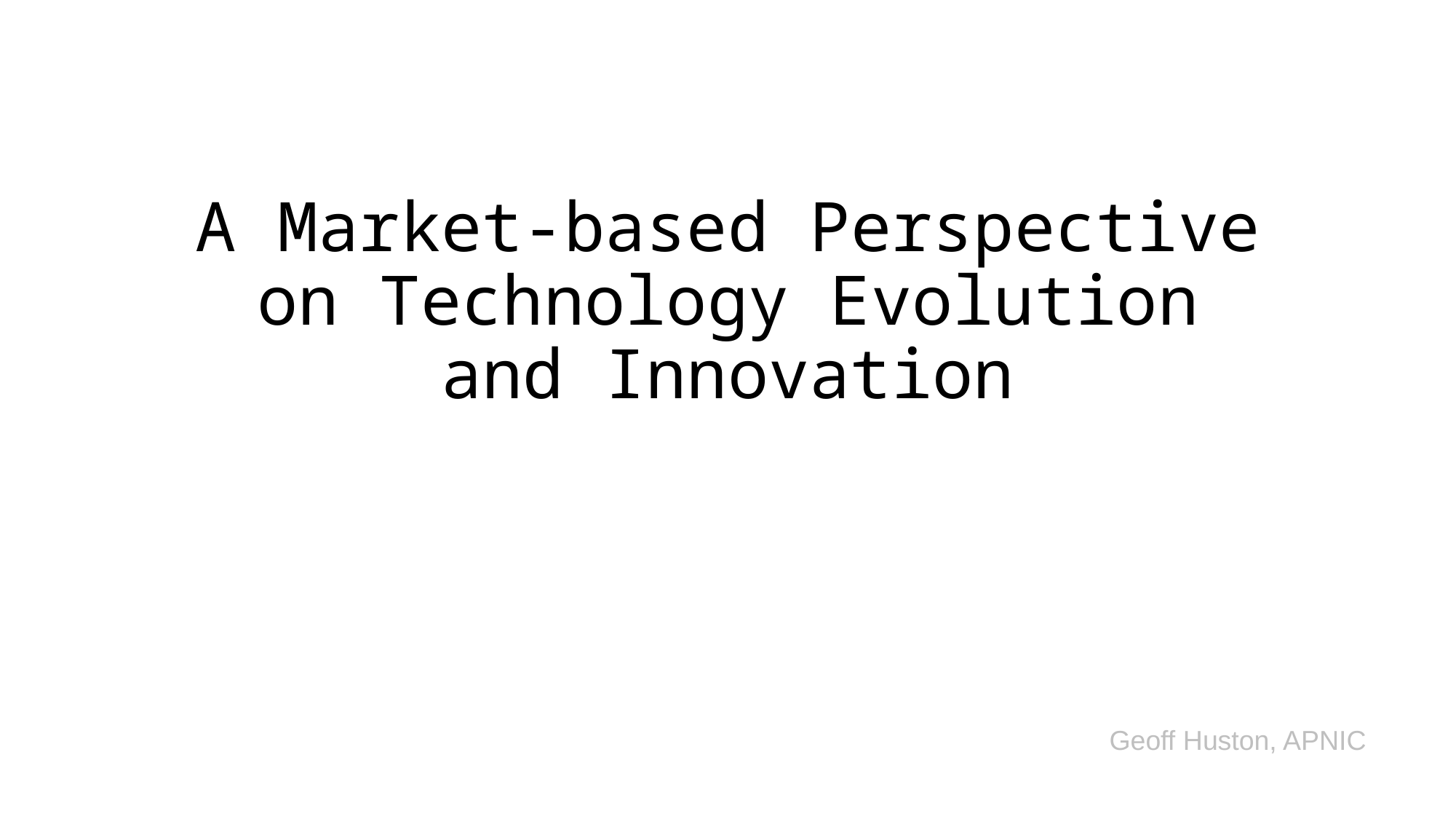

# A Market-based Perspective on Technology Evolution and Innovation
Geoff Huston, APNIC